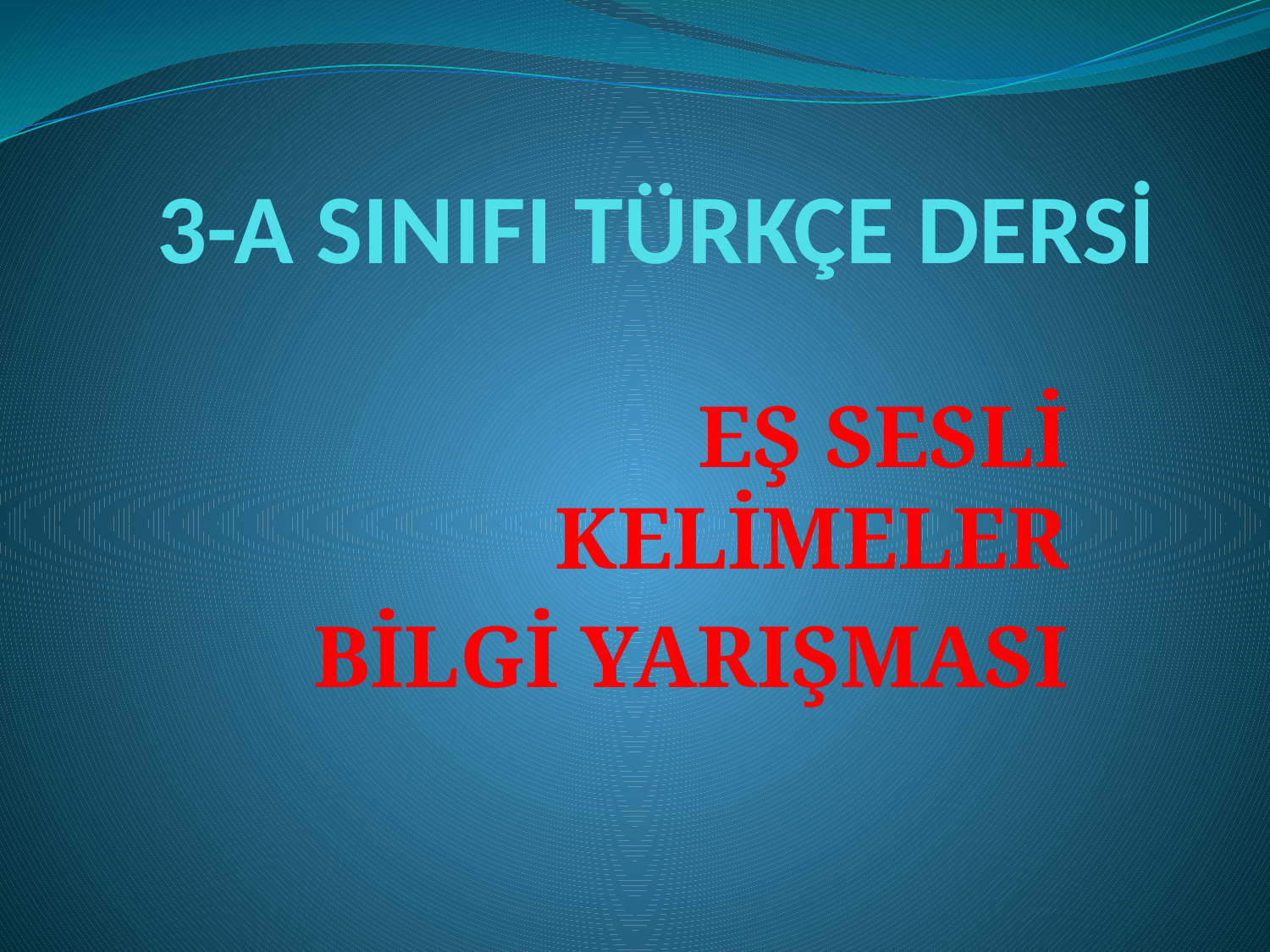

# 3-A SINIFI TÜRKÇE DERSİ
EŞ SESLİ KELİMELER
BİLGİ YARIŞMASI